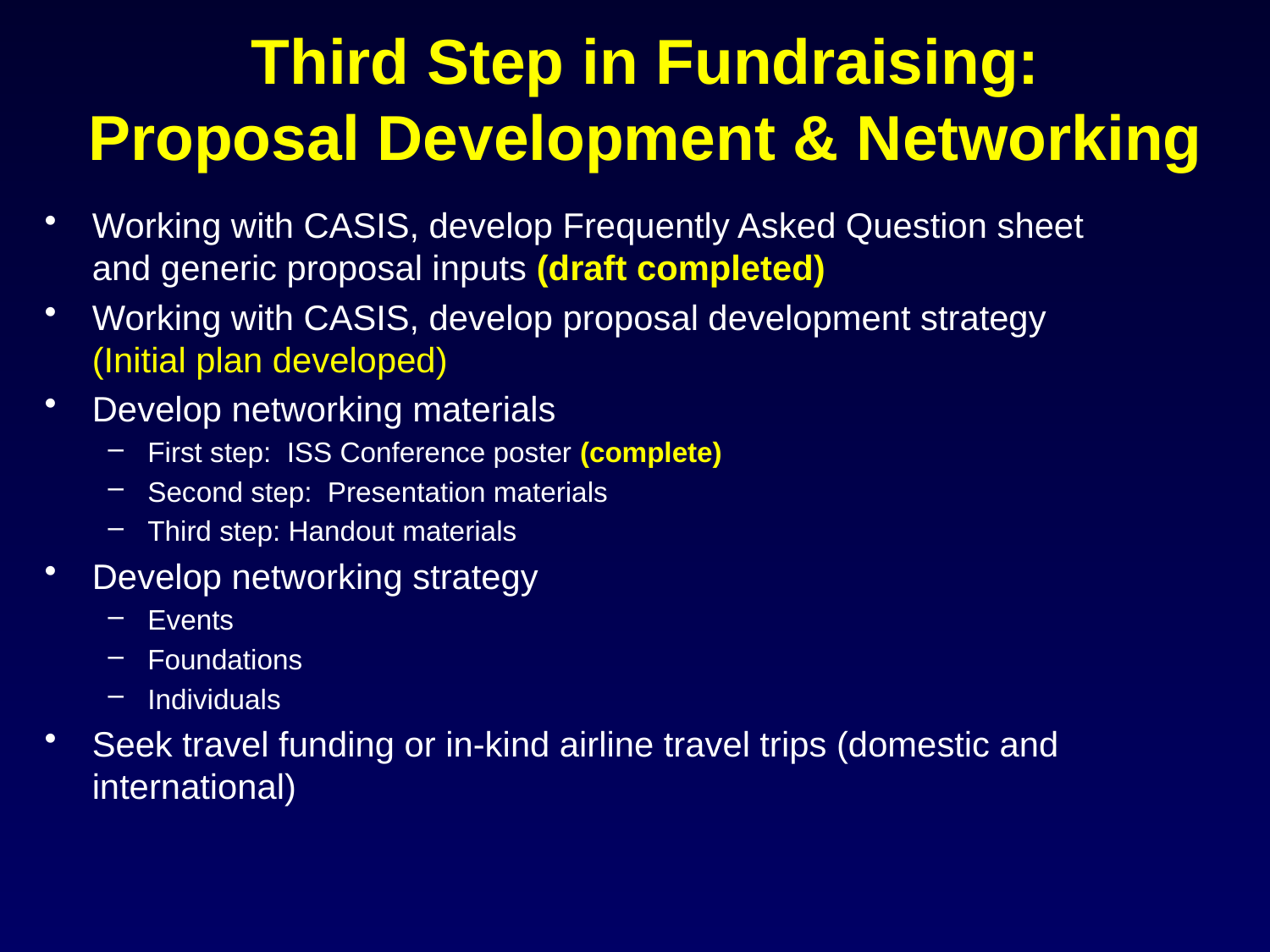

# Third Step in Fundraising: Proposal Development & Networking
Working with CASIS, develop Frequently Asked Question sheet and generic proposal inputs (draft completed)
Working with CASIS, develop proposal development strategy  (Initial plan developed)
Develop networking materials
First step:  ISS Conference poster (complete)
Second step:  Presentation materials
Third step: Handout materials
Develop networking strategy
Events
Foundations
Individuals
Seek travel funding or in-kind airline travel trips (domestic and international)